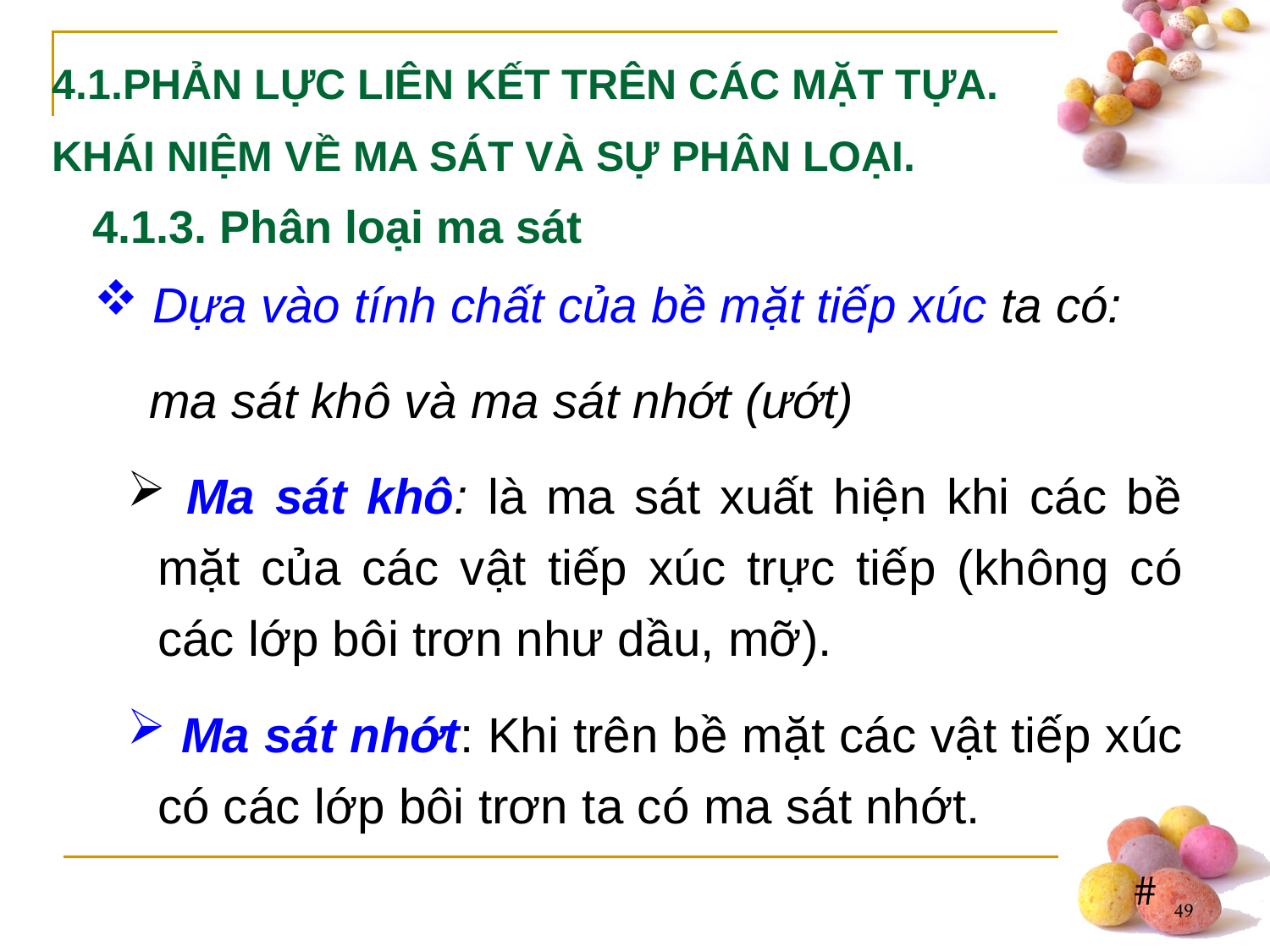

4.1.PHẢN LỰC LIÊN KẾT TRÊN CÁC MẶT TỰA.
KHÁI NIỆM VỀ MA SÁT VÀ SỰ PHÂN LOẠI.
4.1.3. Phân loại ma sát
 Dựa vào tính chất của bề mặt tiếp xúc ta có:
    ma sát khô và ma sát nhớt (ướt)
 Ma sát khô: là ma sát xuất hiện khi các bề mặt của các vật tiếp xúc trực tiếp (không có các lớp bôi trơn như dầu, mỡ).
 Ma sát nhớt: Khi trên bề mặt các vật tiếp xúc có các lớp bôi trơn ta có ma sát nhớt.
49